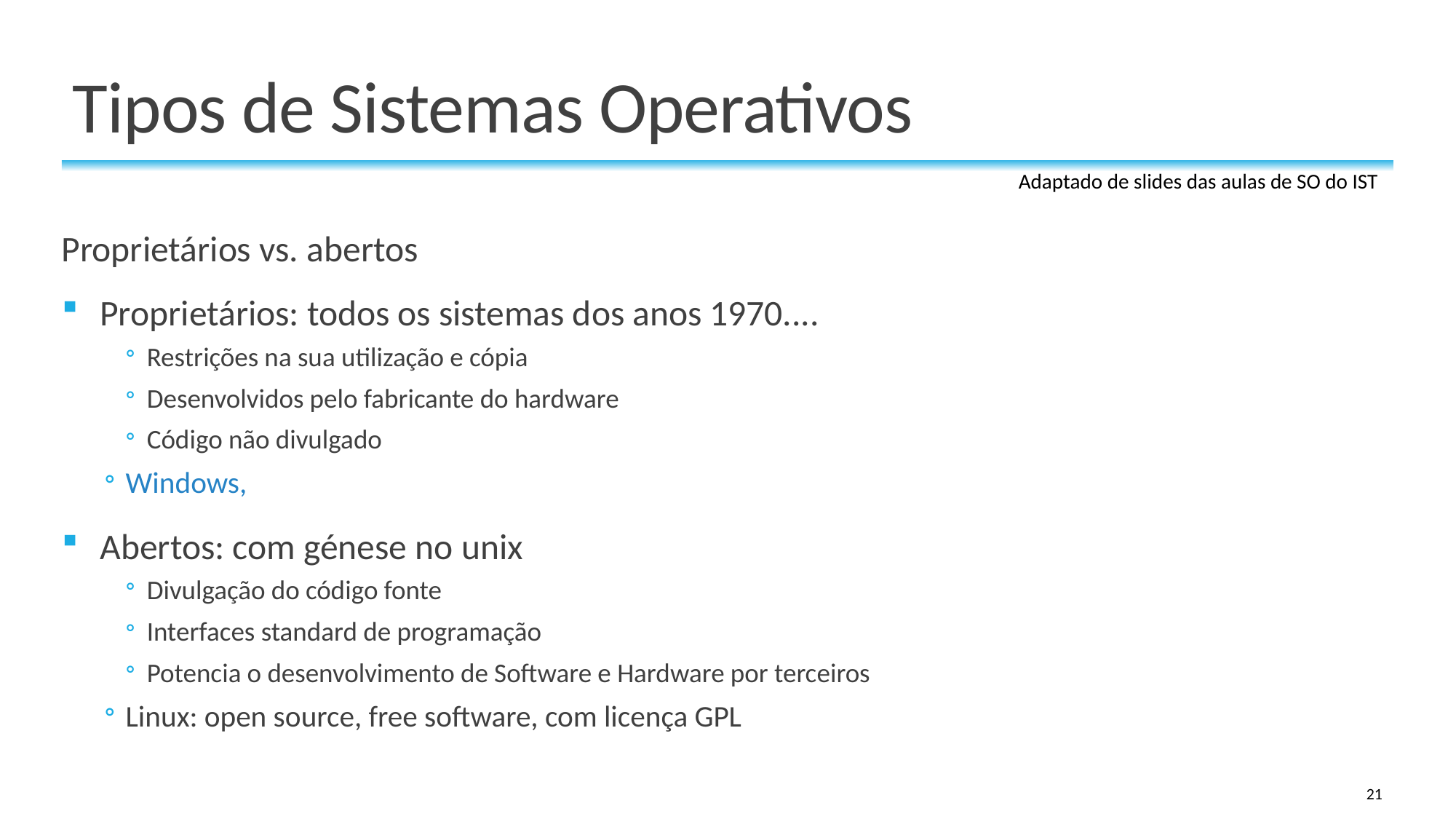

# Tipos de Sistemas Operativos
Adaptado de slides das aulas de SO do IST
Proprietários vs. abertos
Proprietários: todos os sistemas dos anos 1970....
Restrições na sua utilização e cópia
Desenvolvidos pelo fabricante do hardware
Código não divulgado
Windows,
Abertos: com génese no unix
Divulgação do código fonte
Interfaces standard de programação
Potencia o desenvolvimento de Software e Hardware por terceiros
Linux: open source, free software, com licença GPL
21